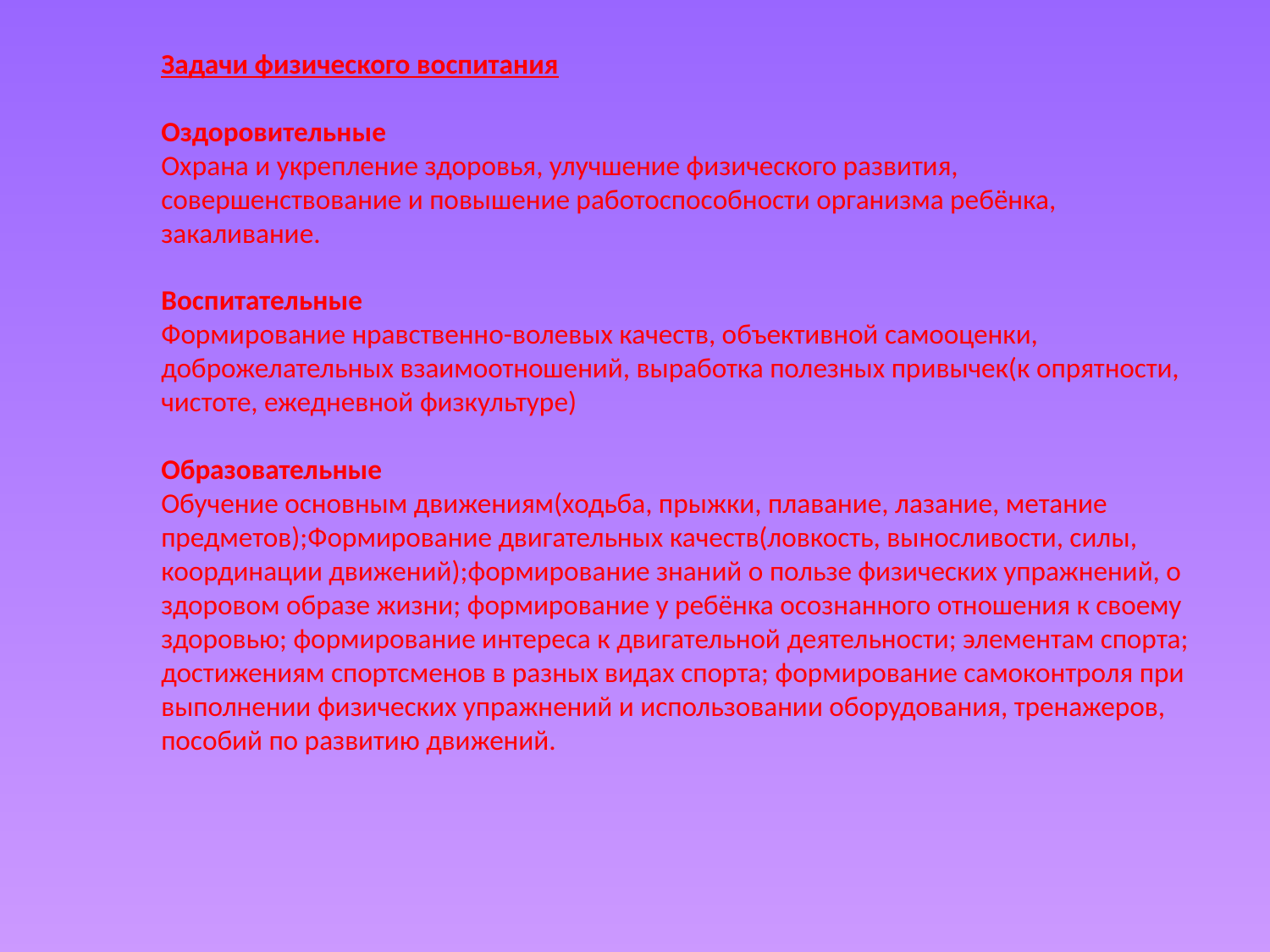

Задачи физического воспитания

Оздоровительные
Охрана и укрепление здоровья, улучшение физического развития, совершенствование и повышение работоспособности организма ребёнка, закаливание.

Воспитательные
Формирование нравственно-волевых качеств, объективной самооценки, доброжелательных взаимоотношений, выработка полезных привычек(к опрятности, чистоте, ежедневной физкультуре)

Образовательные
Обучение основным движениям(ходьба, прыжки, плавание, лазание, метание предметов);Формирование двигательных качеств(ловкость, выносливости, силы, координации движений);формирование знаний о пользе физических упражнений, о здоровом образе жизни; формирование у ребёнка осознанного отношения к своему здоровью; формирование интереса к двигательной деятельности; элементам спорта; достижениям спортсменов в разных видах спорта; формирование самоконтроля при выполнении физических упражнений и использовании оборудования, тренажеров, пособий по развитию движений.